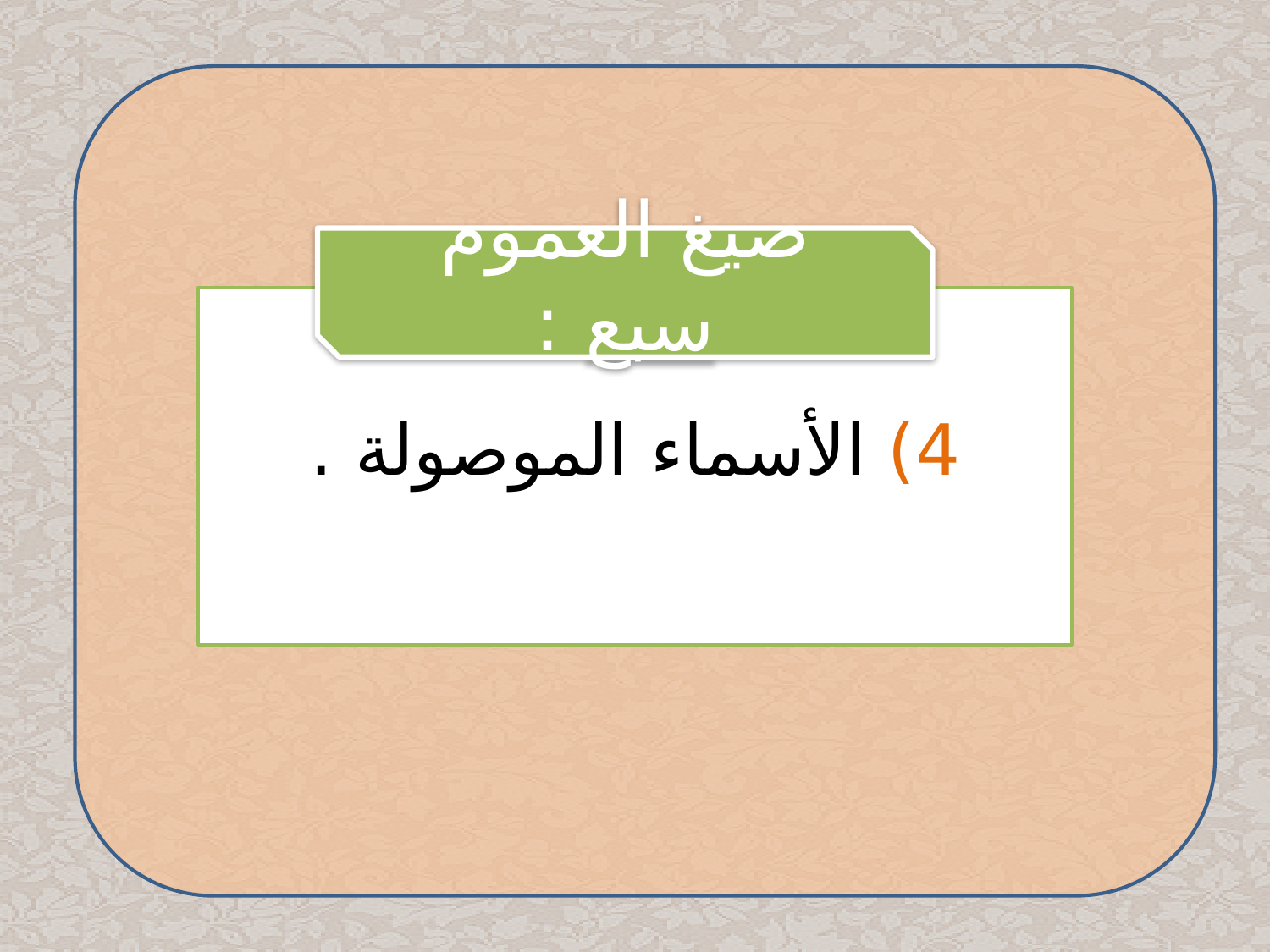

صيغ العموم سبع :

4) الأسماء الموصولة .